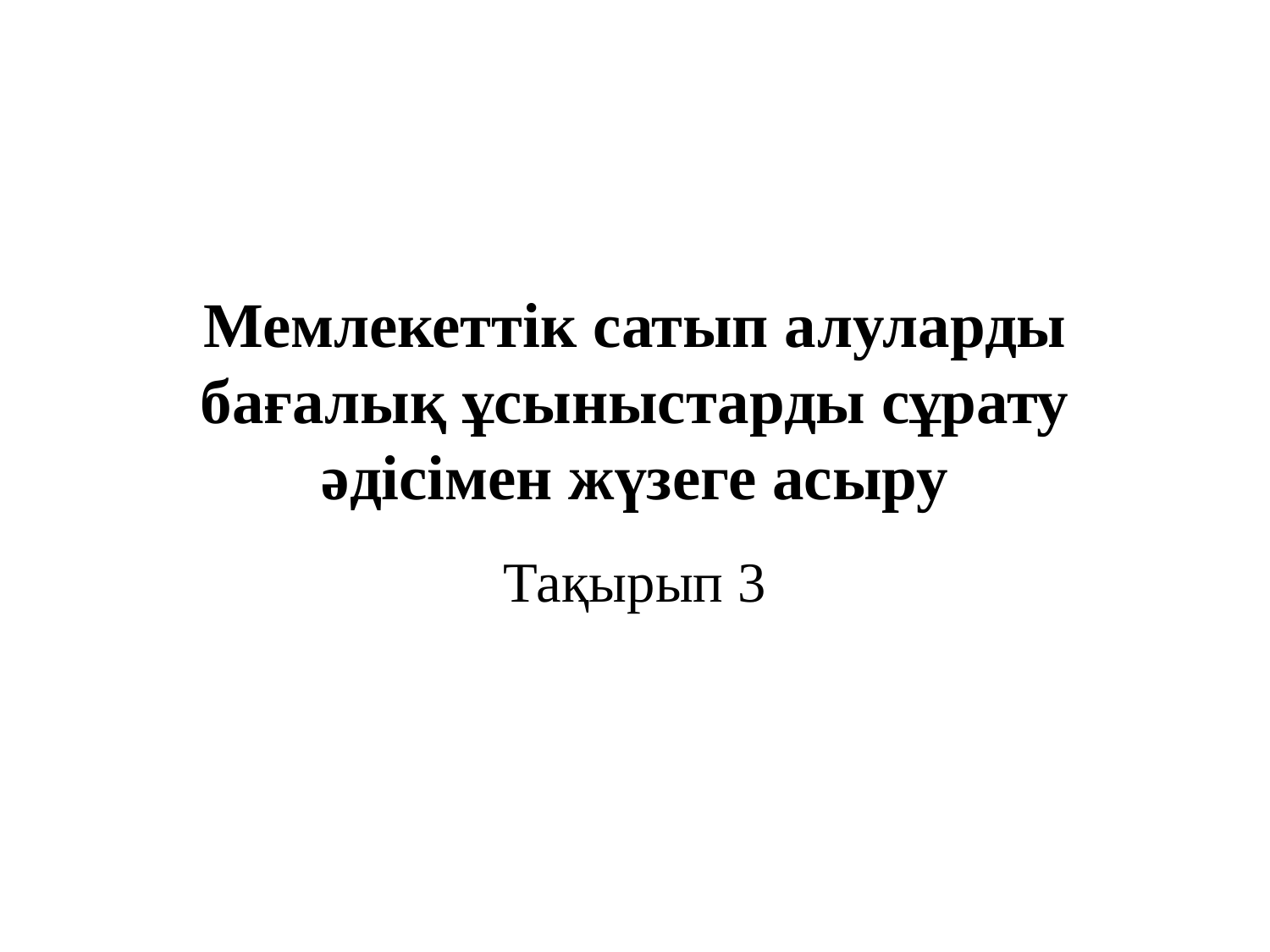

# Мемлекеттік сатып алуларды бағалық ұсыныстарды сұрату әдісімен жүзеге асыру
Тақырып 3